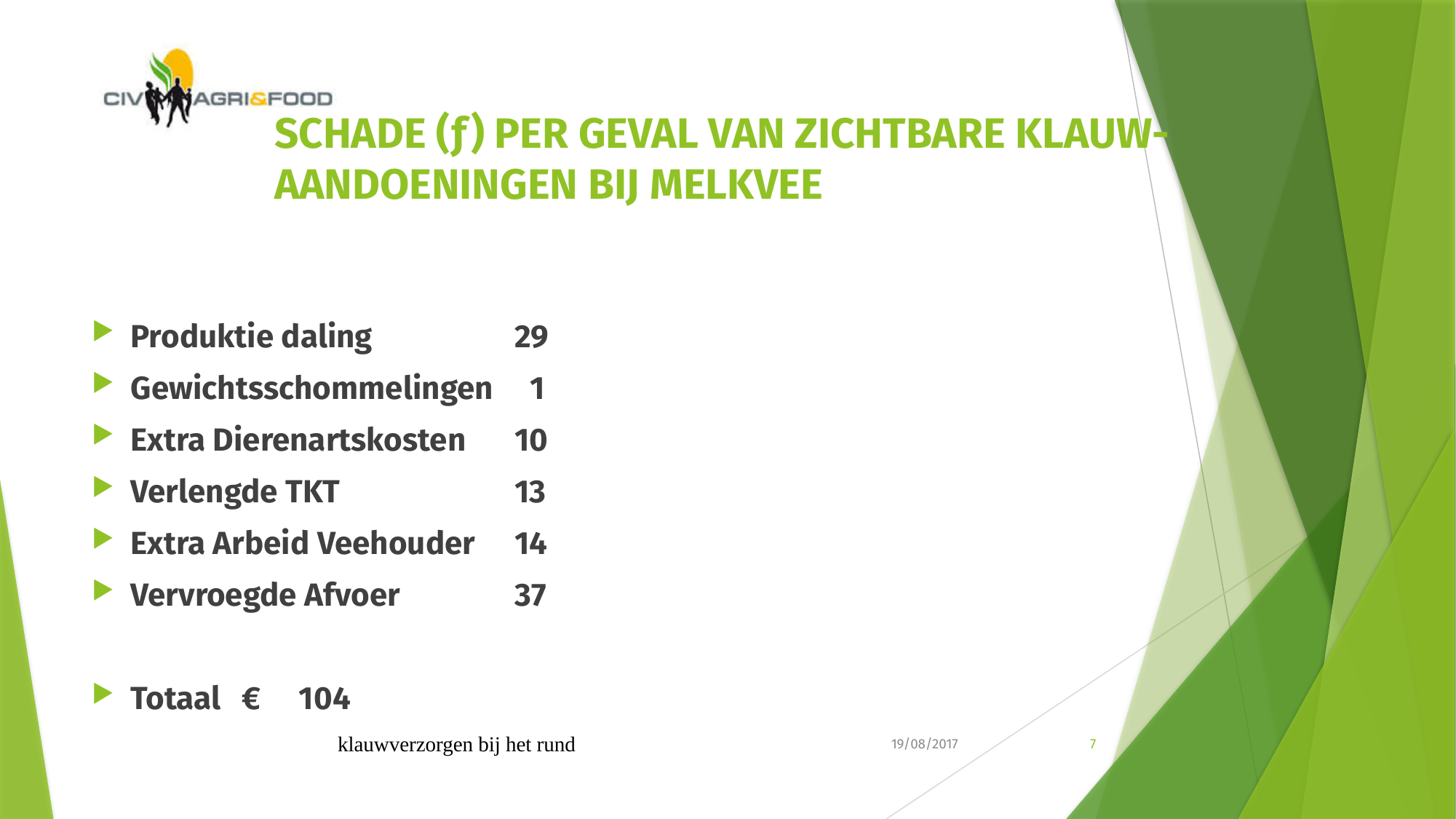

# SCHADE (ƒ) PER GEVAL VAN ZICHTBARE KLAUW-AANDOENINGEN BIJ MELKVEE

Produktie daling			29
Gewichtsschommelingen		  1
Extra Dierenartskosten		10
Verlengde TKT			13
Extra Arbeid Veehouder		14
Vervroegde Afvoer		37

Totaal			  €     104
klauwverzorgen bij het rund
19/08/2017
7